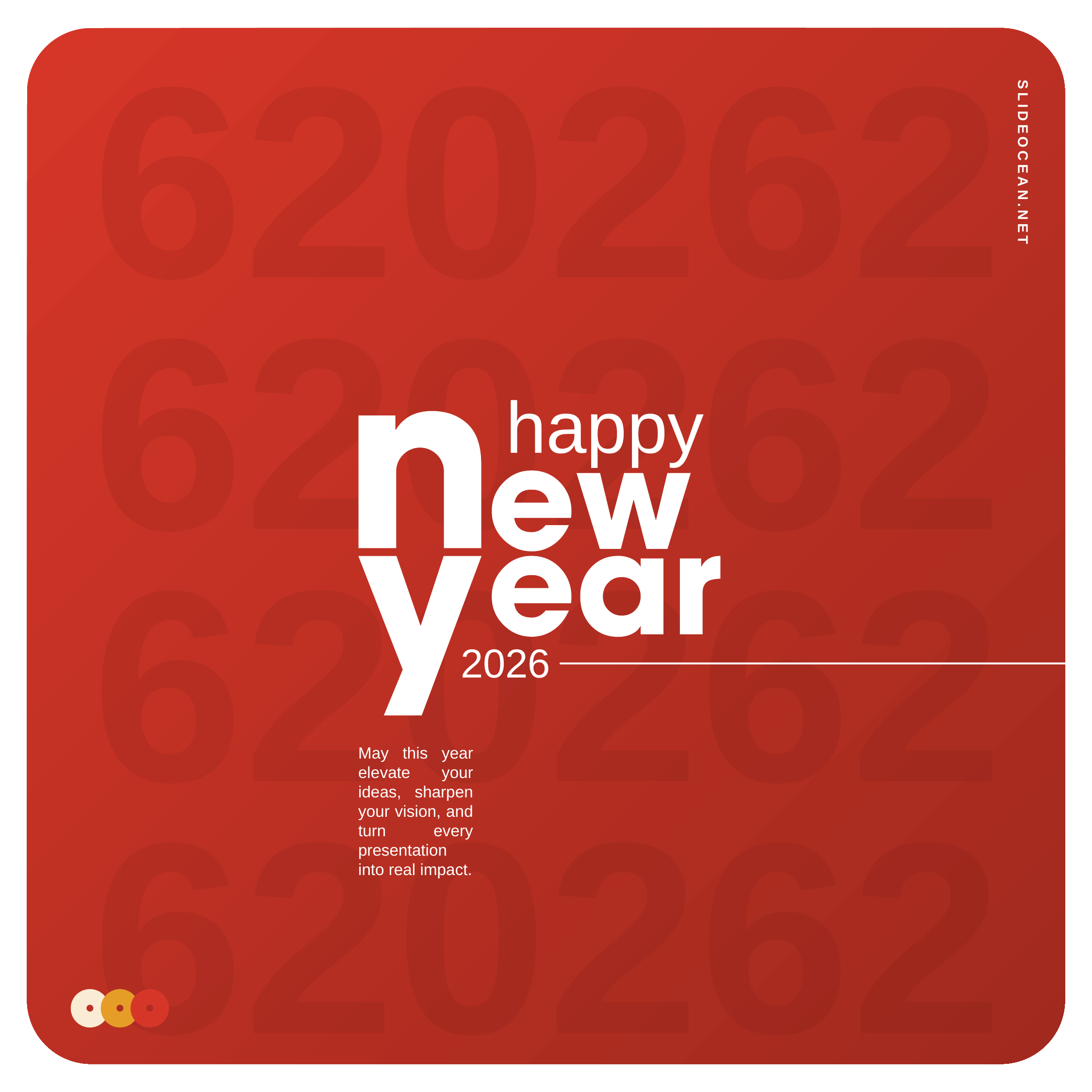

620262
620262
620262
620262

SLIDEOCEAN.NET
happy

2026
May this year elevate your ideas, sharpen your vision, and turn every presentation into real impact.